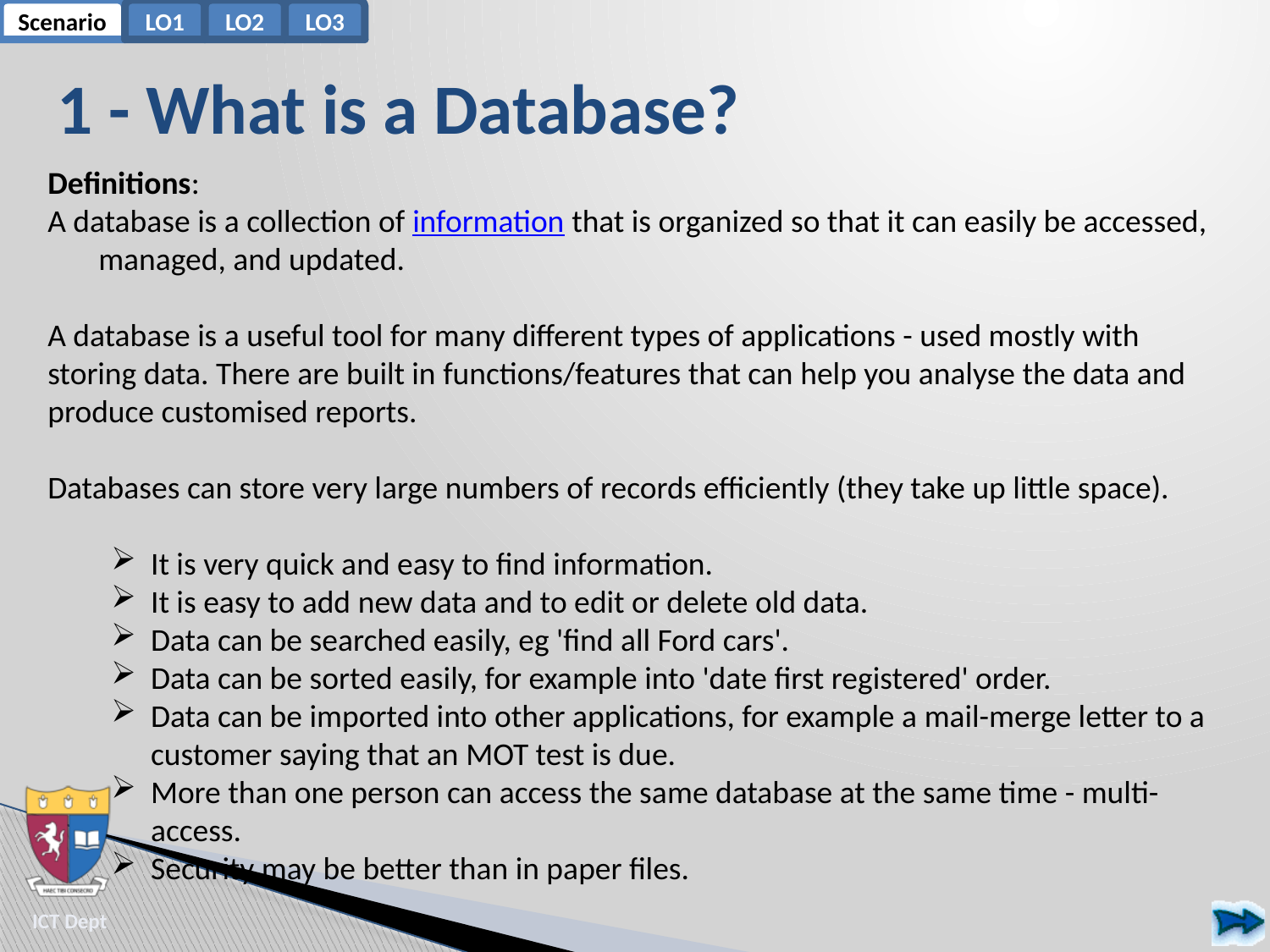

# 1 - What is a Database?
Definitions:
A database is a collection of information that is organized so that it can easily be accessed, managed, and updated.

A database is a useful tool for many different types of applications - used mostly with storing data. There are built in functions/features that can help you analyse the data and produce customised reports.

Databases can store very large numbers of records efficiently (they take up little space).

It is very quick and easy to find information.
It is easy to add new data and to edit or delete old data.
Data can be searched easily, eg 'find all Ford cars'.
Data can be sorted easily, for example into 'date first registered' order.
Data can be imported into other applications, for example a mail-merge letter to a customer saying that an MOT test is due.
More than one person can access the same database at the same time - multi-access.
Security may be better than in paper files.